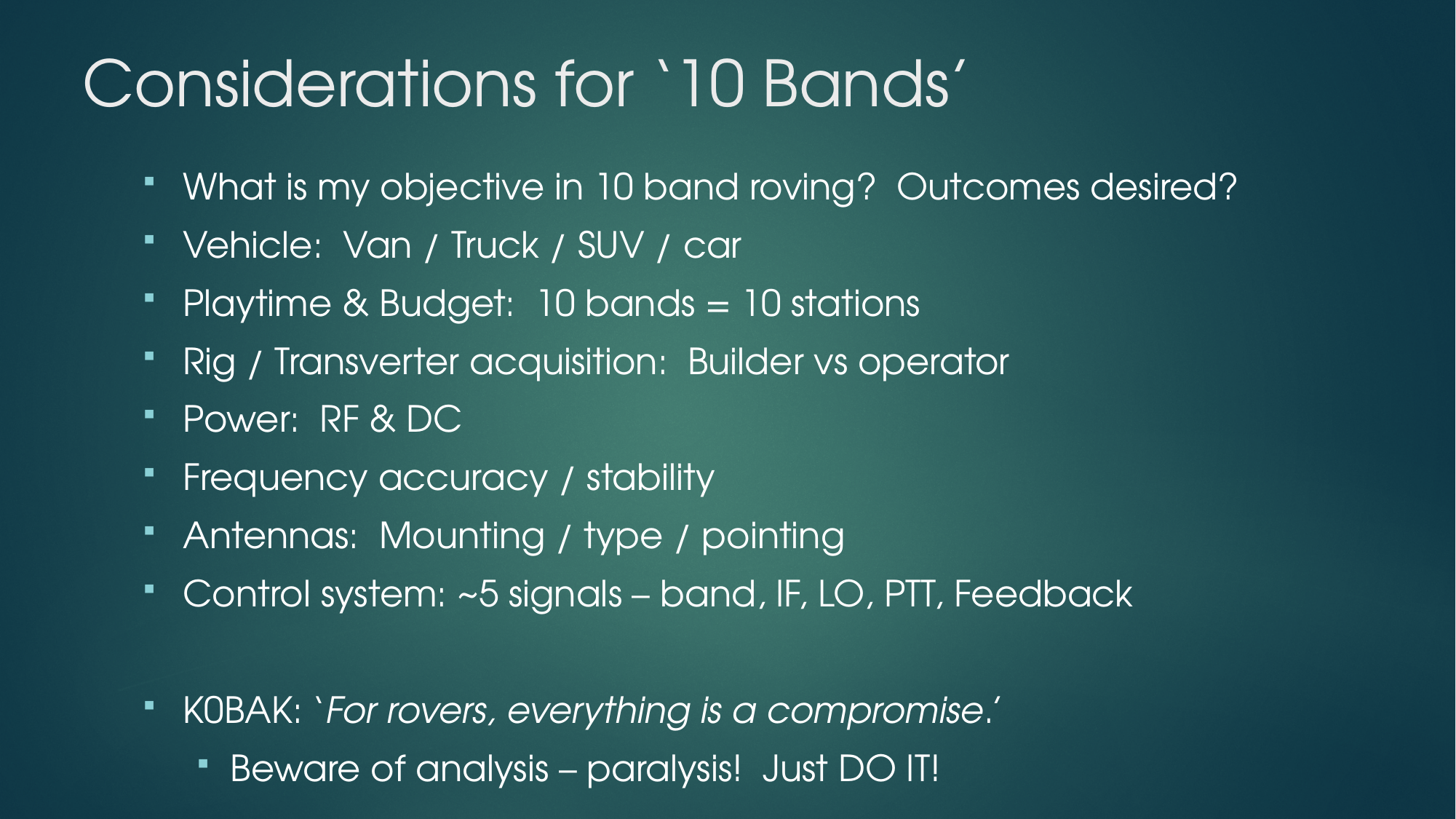

# Considerations for ‘10 Bands’
What is my objective in 10 band roving?  Outcomes desired?
Vehicle:  Van / Truck / SUV / car
Playtime & Budget:  10 bands = 10 stations
Rig / Transverter acquisition:  Builder vs operator
Power:  RF & DC
Frequency accuracy / stability
Antennas:  Mounting / type / pointing
Control system: ~5 signals – band, IF, LO, PTT, Feedback

K0BAK: ‘For rovers, everything is a compromise.’
Beware of analysis – paralysis!  Just DO IT!